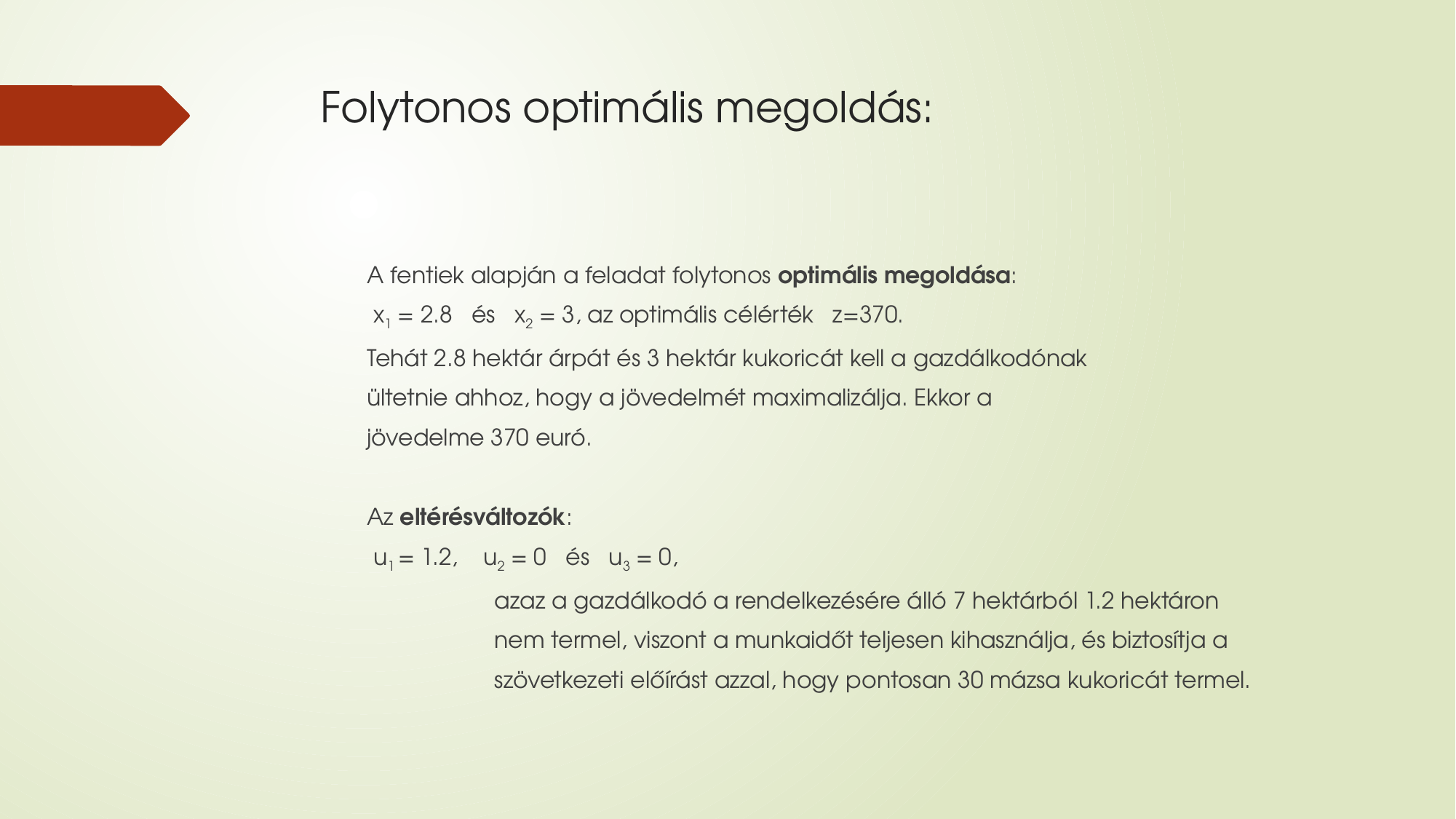

# Folytonos optimális megoldás:
	A fentiek alapján a feladat folytonos optimális megoldása:
			 x1 = 2.8   és   x2 = 3, az optimális célérték   z=370.
	Tehát 2.8 hektár árpát és 3 hektár kukoricát kell a gazdálkodónak
	ültetnie ahhoz, hogy a jövedelmét maximalizálja. Ekkor a
	jövedelme 370 euró.

	Az eltérésváltozók:
			 u1 = 1.2,    u2 = 0   és   u3 = 0,
		azaz a gazdálkodó a rendelkezésére álló 7 hektárból 1.2 hektáron
		nem termel, viszont a munkaidőt teljesen kihasználja, és biztosítja a
		szövetkezeti előírást azzal, hogy pontosan 30 mázsa kukoricát termel.